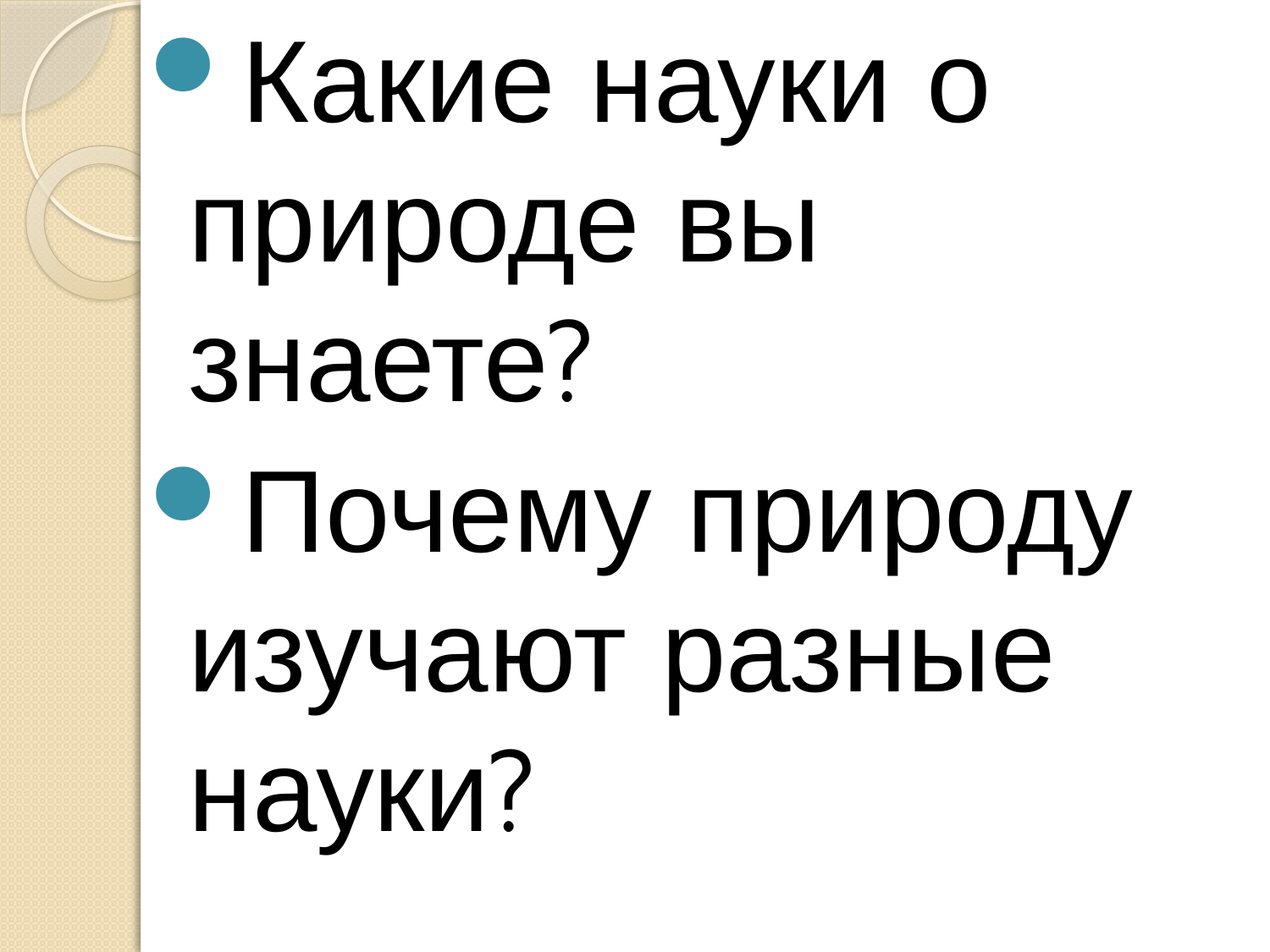

Какие науки о природе вы знаете?
Почему природу изучают разные науки?
#